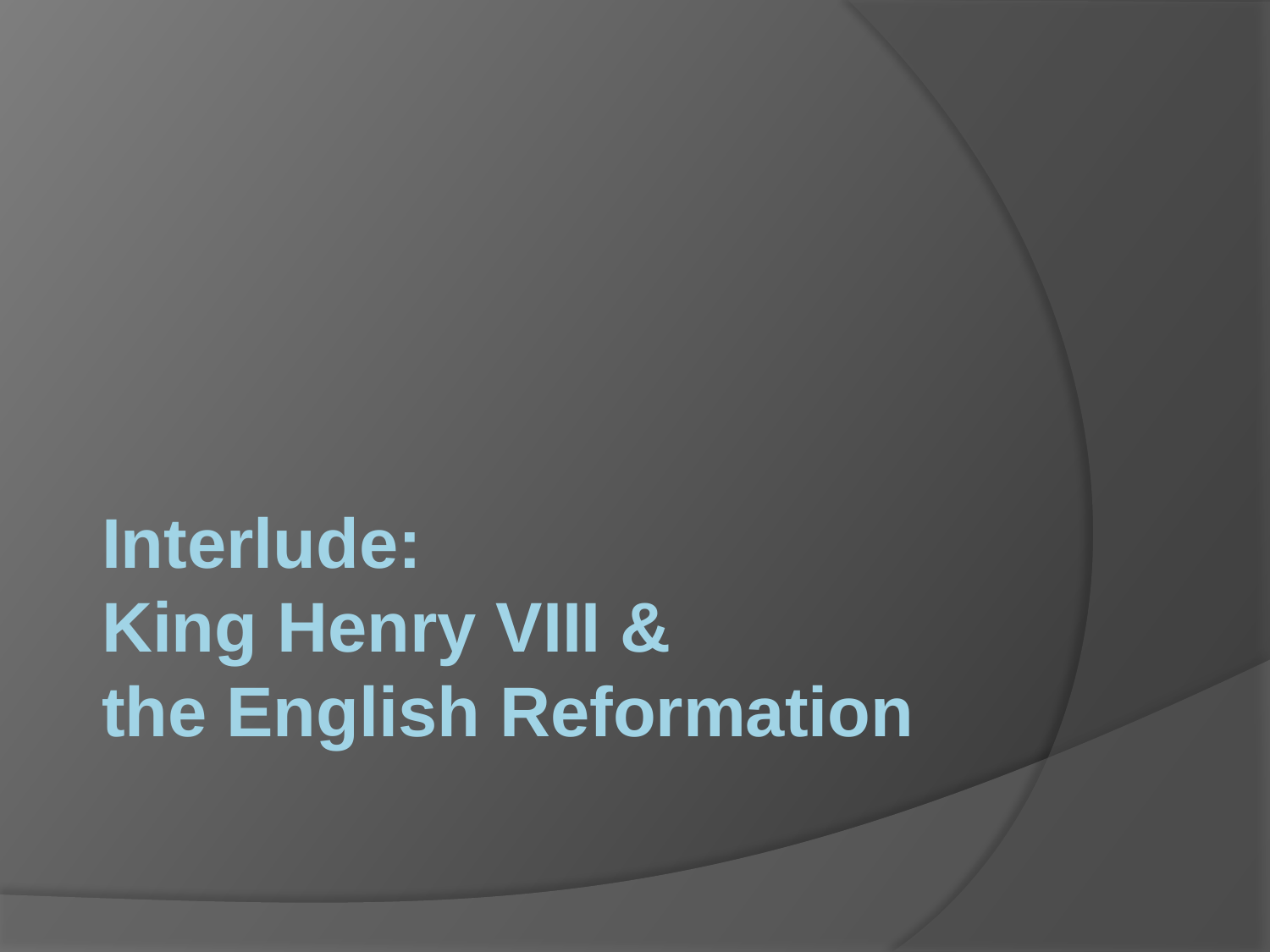

# Interlude: King Henry VIII & the English Reformation